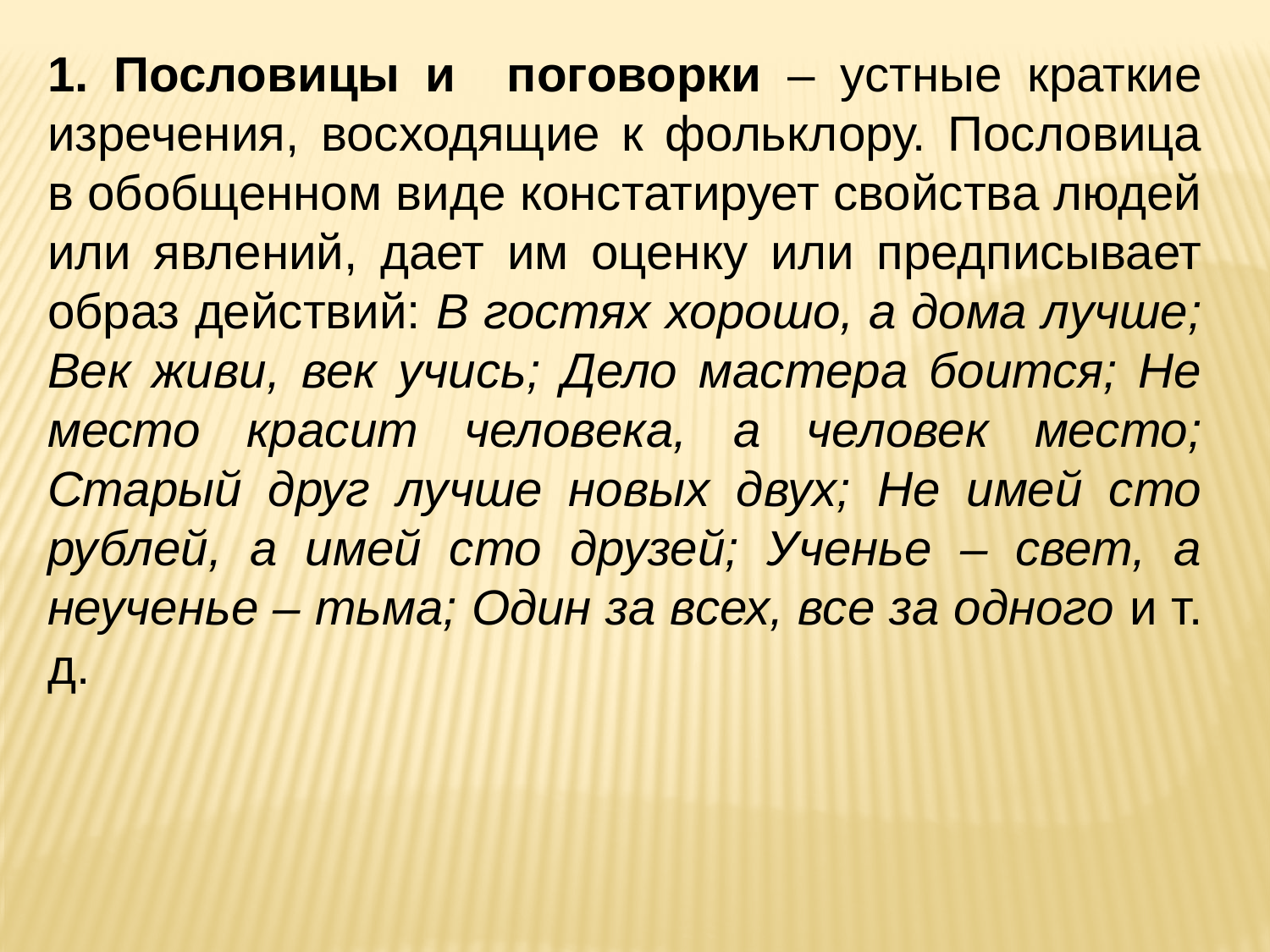

1. Пословицы и  поговорки – устные краткие изречения, восходящие к фольклору. Пословица в обобщенном виде констатирует свойства людей или явлений, дает им оценку или предписывает образ действий: В гостях хорошо, а дома лучше; Век живи, век учись; Дело мастера боится; Не место красит человека, а человек место; Старый друг лучше новых двух; Не имей сто рублей, а имей сто друзей; Ученье – свет, а неученье – тьма; Один за всех, все за одного и т. д.